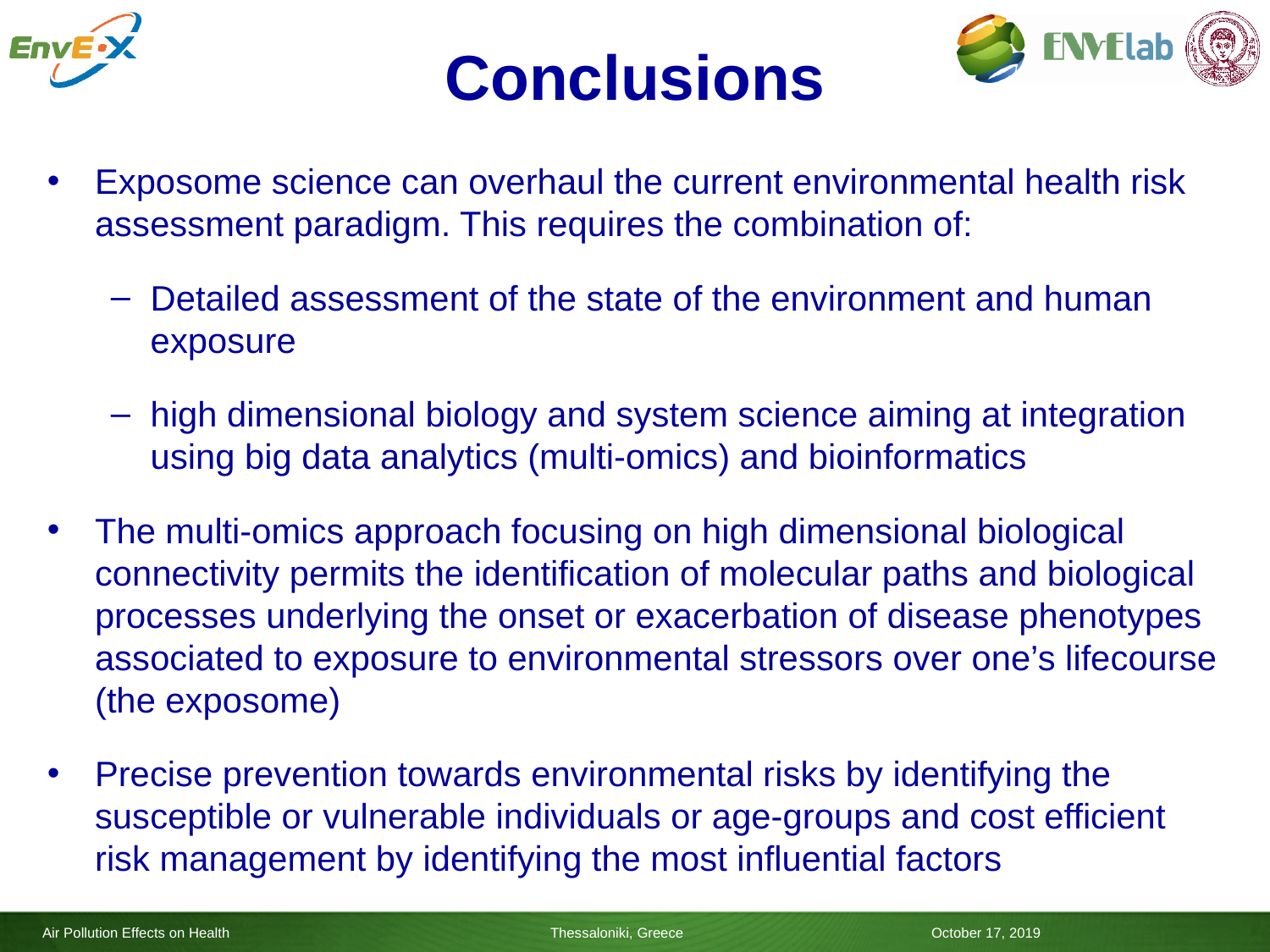

# Conclusions
Exposome science can overhaul the current environmental health risk assessment paradigm. This requires the combination of:
Detailed assessment of the state of the environment and human exposure
high dimensional biology and system science aiming at integration using big data analytics (multi-omics) and bioinformatics
The multi-omics approach focusing on high dimensional biological connectivity permits the identification of molecular paths and biological processes underlying the onset or exacerbation of disease phenotypes associated to exposure to environmental stressors over one’s lifecourse (the exposome)
Precise prevention towards environmental risks by identifying the susceptible or vulnerable individuals or age-groups and cost efficient risk management by identifying the most influential factors